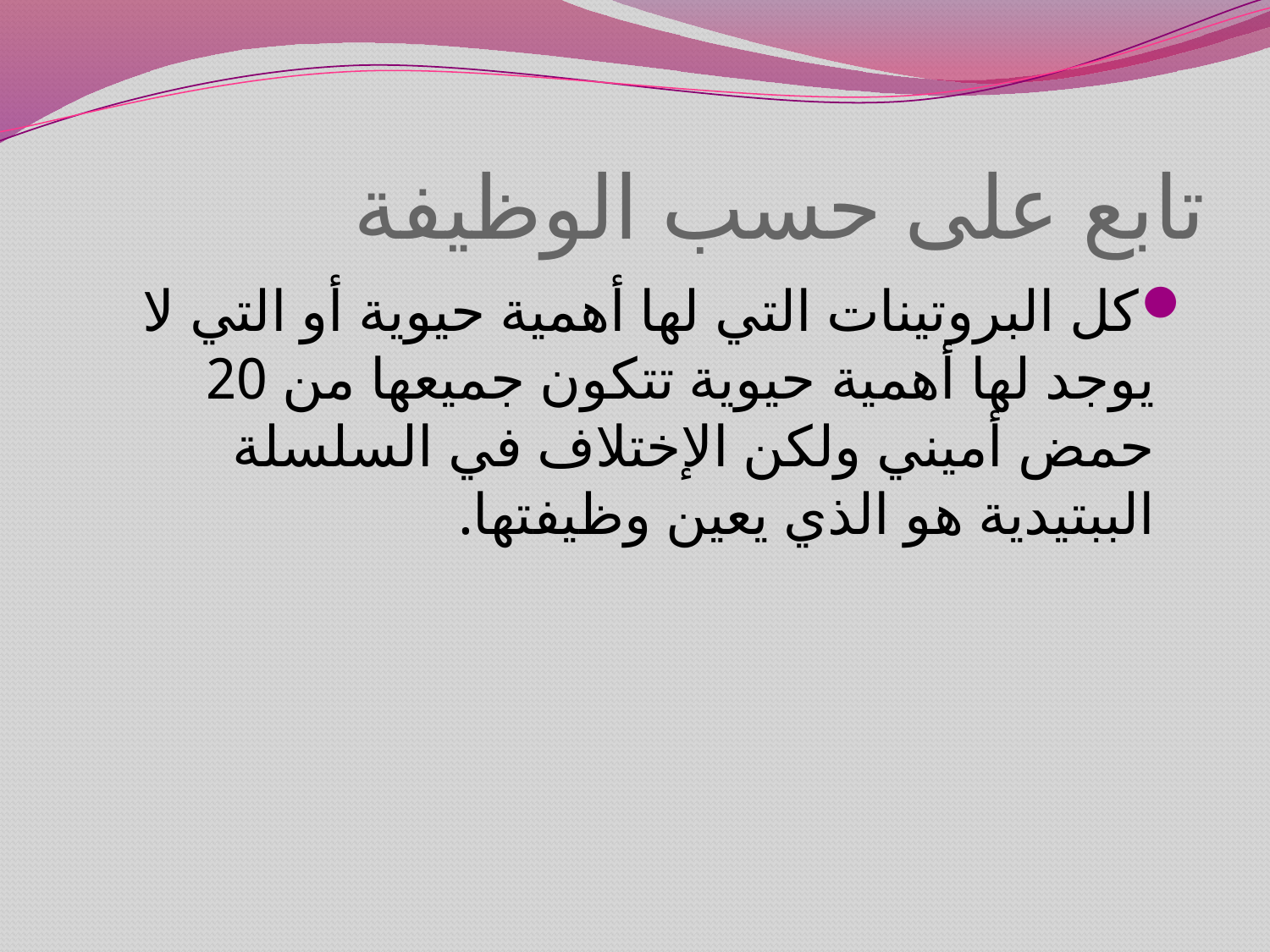

# تابع على حسب الوظيفة
كل البروتينات التي لها أهمية حيوية أو التي لا يوجد لها أهمية حيوية تتكون جميعها من 20 حمض أميني ولكن الإختلاف في السلسلة الببتيدية هو الذي يعين وظيفتها.